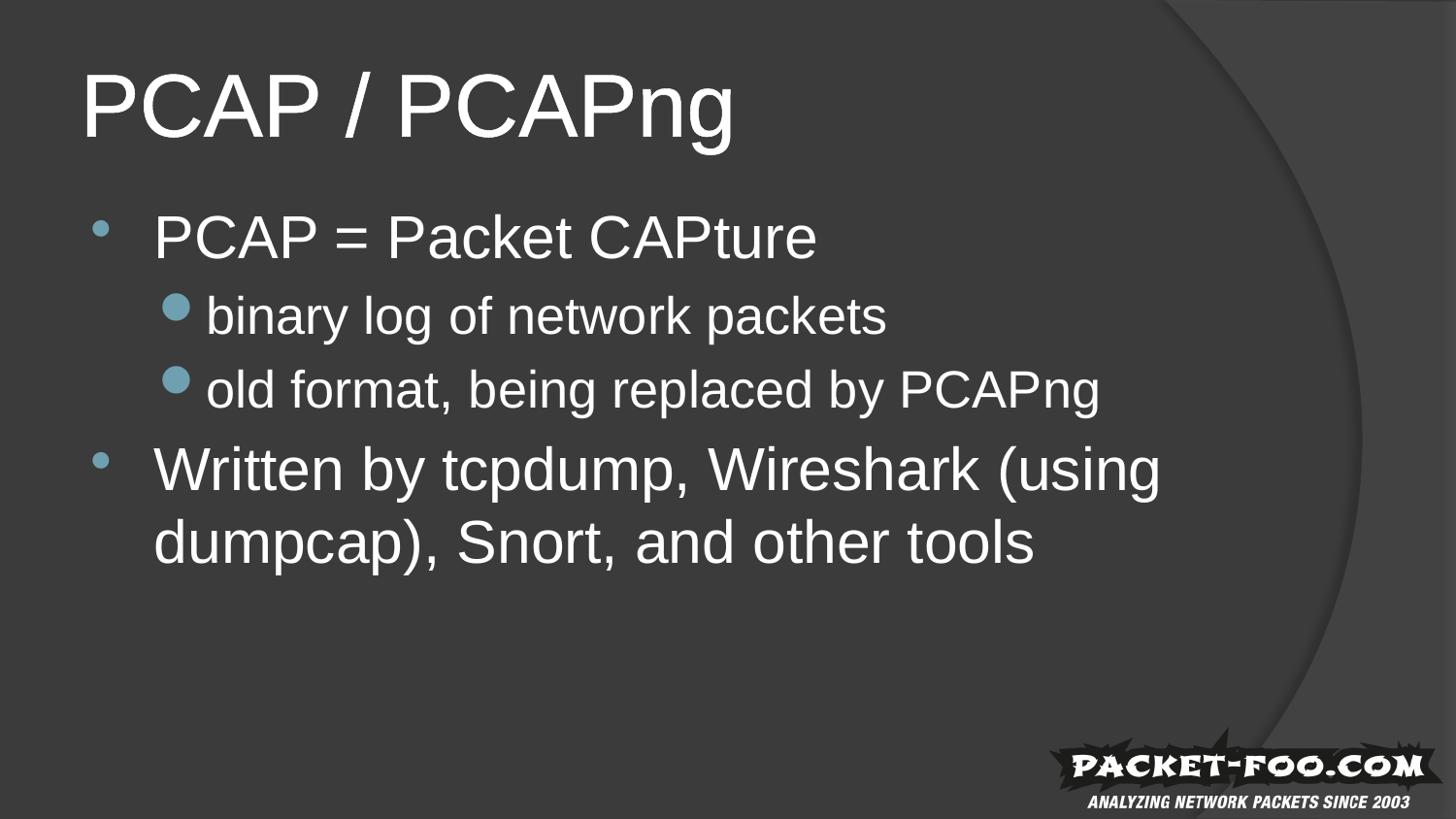

# PCAP / PCAPng
PCAP = Packet CAPture
binary log of network packets
old format, being replaced by PCAPng
Written by tcpdump, Wireshark (using dumpcap), Snort, and other tools